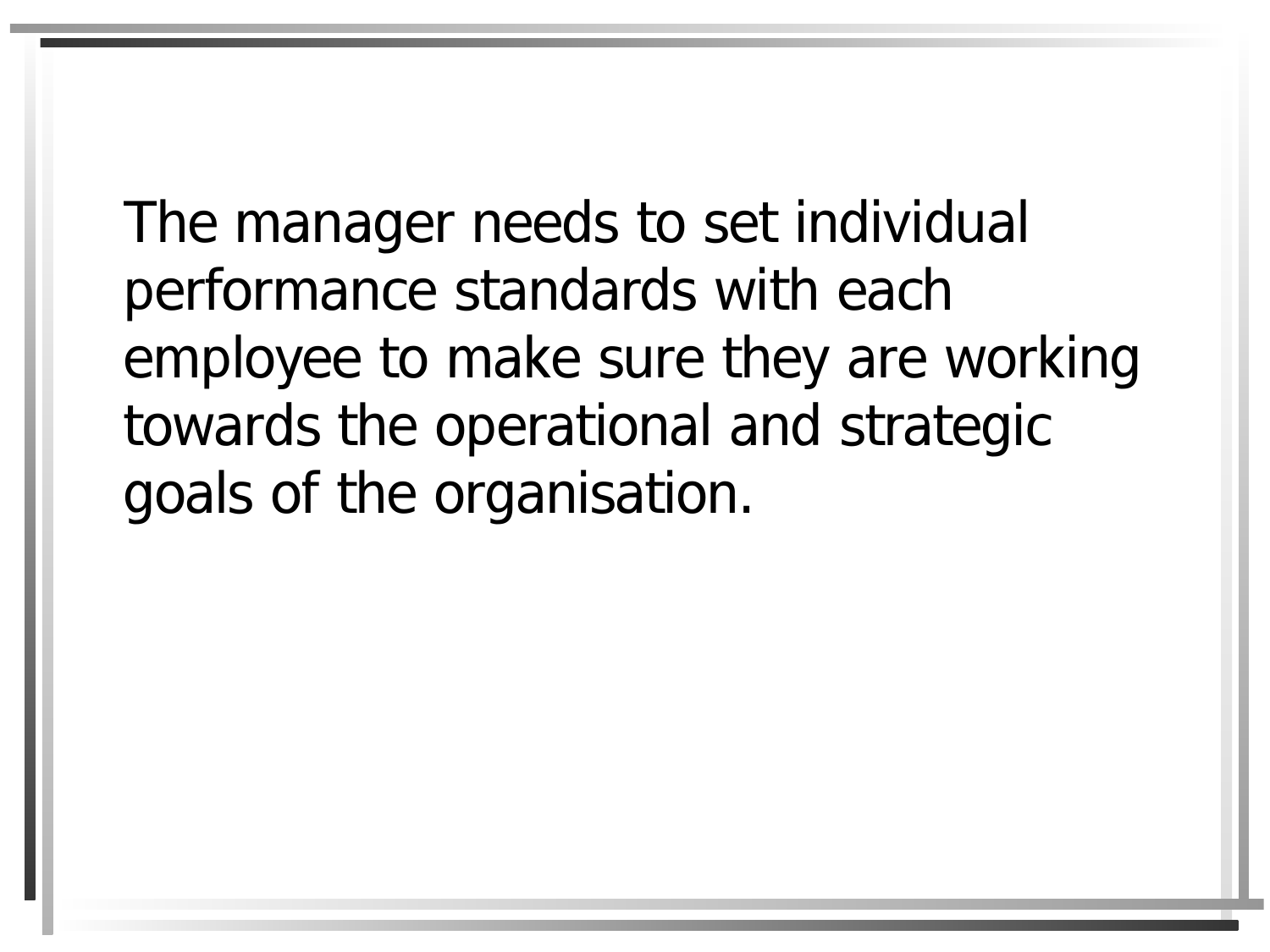

The manager needs to set individual performance standards with each employee to make sure they are working towards the operational and strategic goals of the organisation.